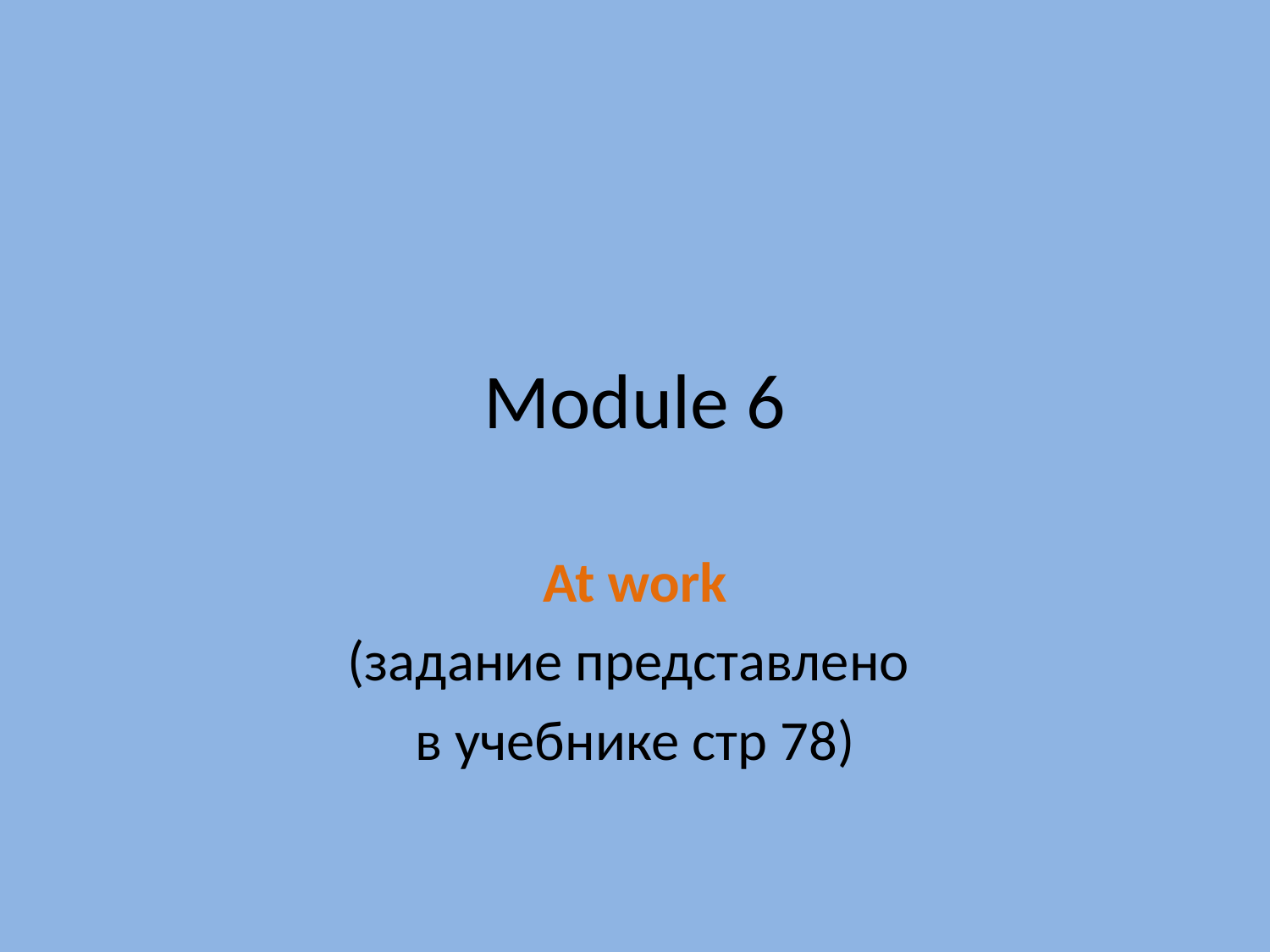

# Module 6
At work
(задание представлено
в учебнике стр 78)